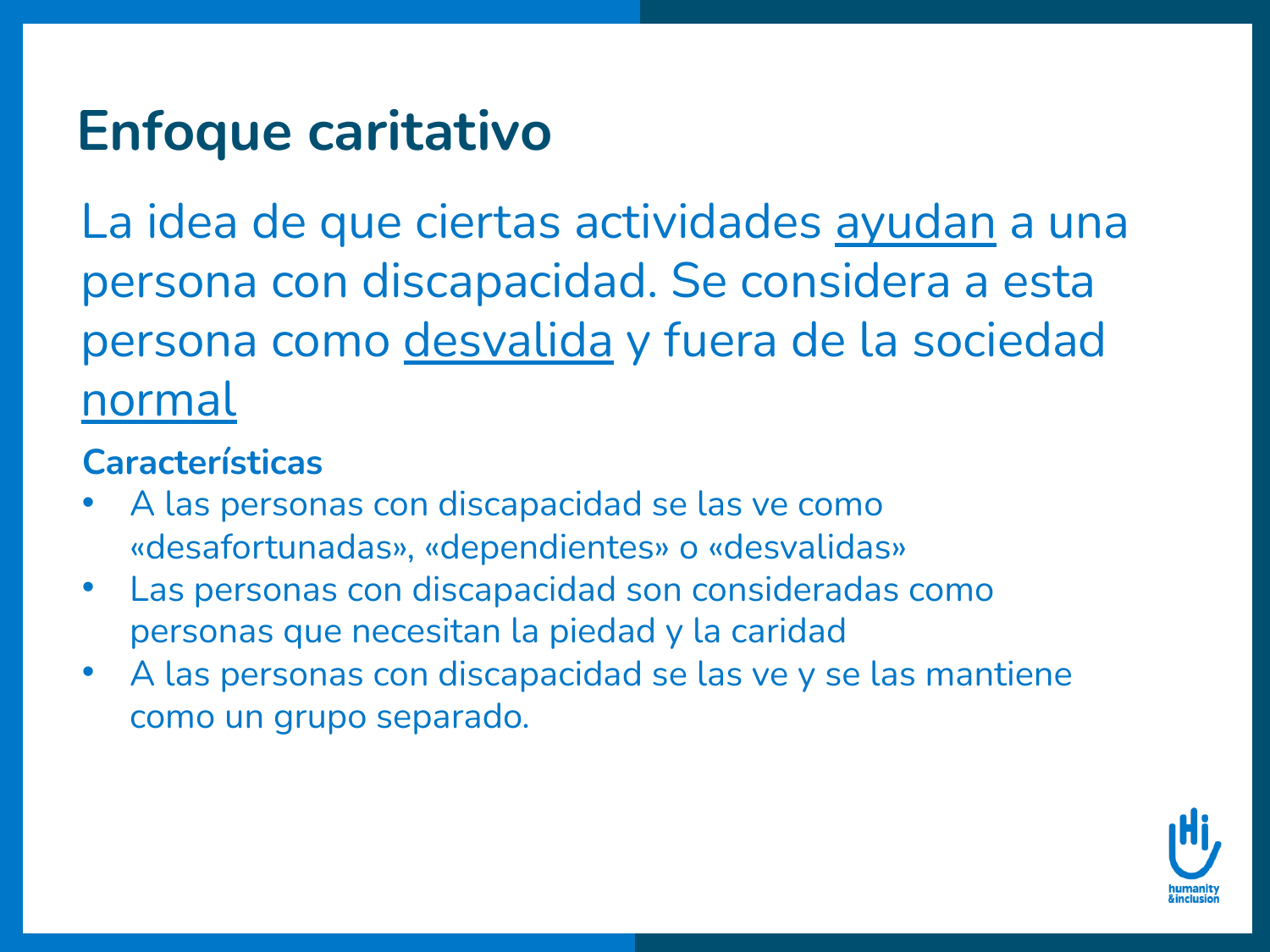

# Enfoque caritativo
La idea de que ciertas actividades ayudan a una persona con discapacidad. Se considera a esta persona como desvalida y fuera de la sociedad normal
Características
A las personas con discapacidad se las ve como «desafortunadas», «dependientes» o «desvalidas»
Las personas con discapacidad son consideradas como personas que necesitan la piedad y la caridad
A las personas con discapacidad se las ve y se las mantiene como un grupo separado.